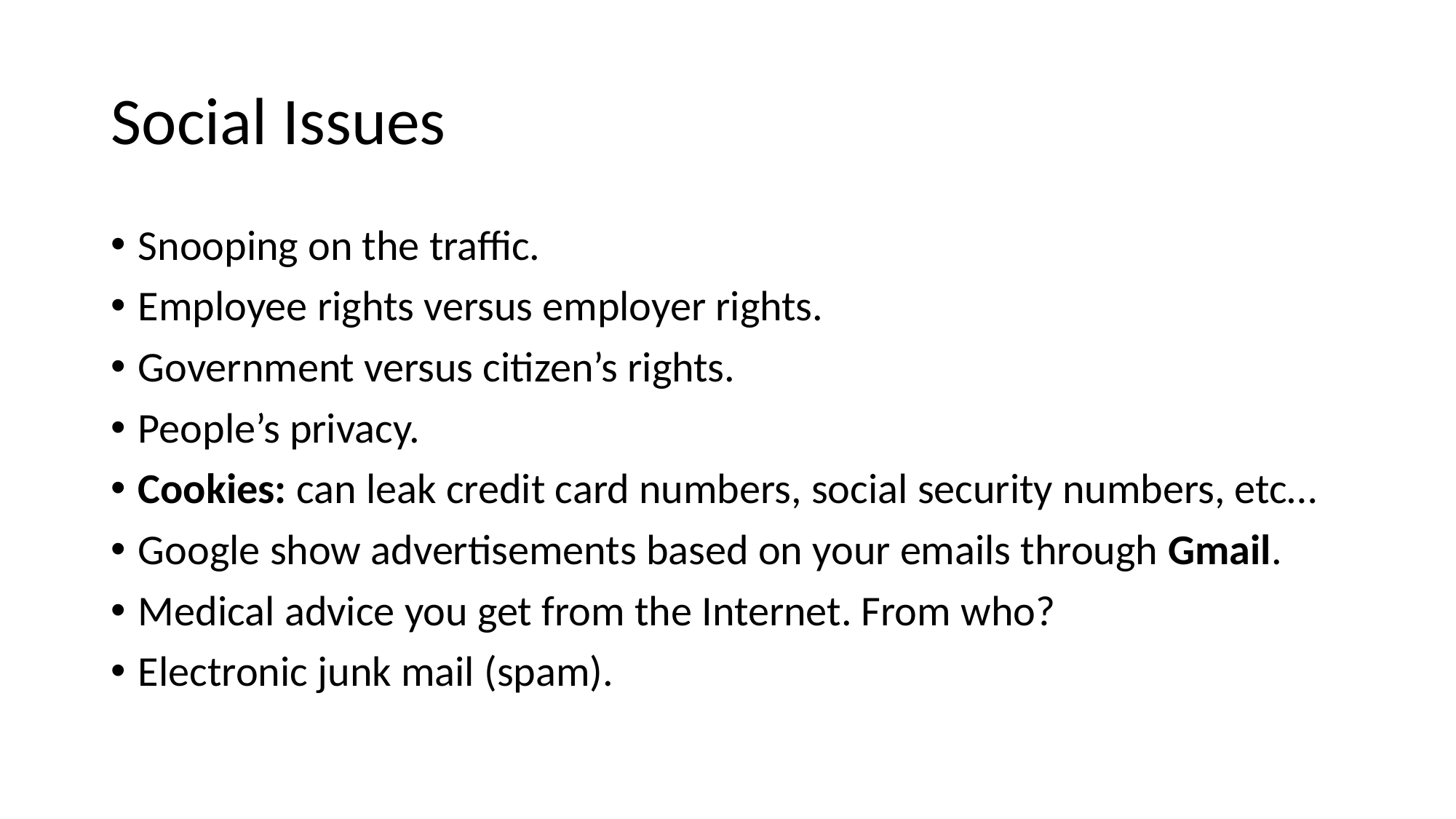

# Social Issues
Snooping on the traffic.
Employee rights versus employer rights.
Government versus citizen’s rights.
People’s privacy.
Cookies: can leak credit card numbers, social security numbers, etc…
Google show advertisements based on your emails through Gmail.
Medical advice you get from the Internet. From who?
Electronic junk mail (spam).